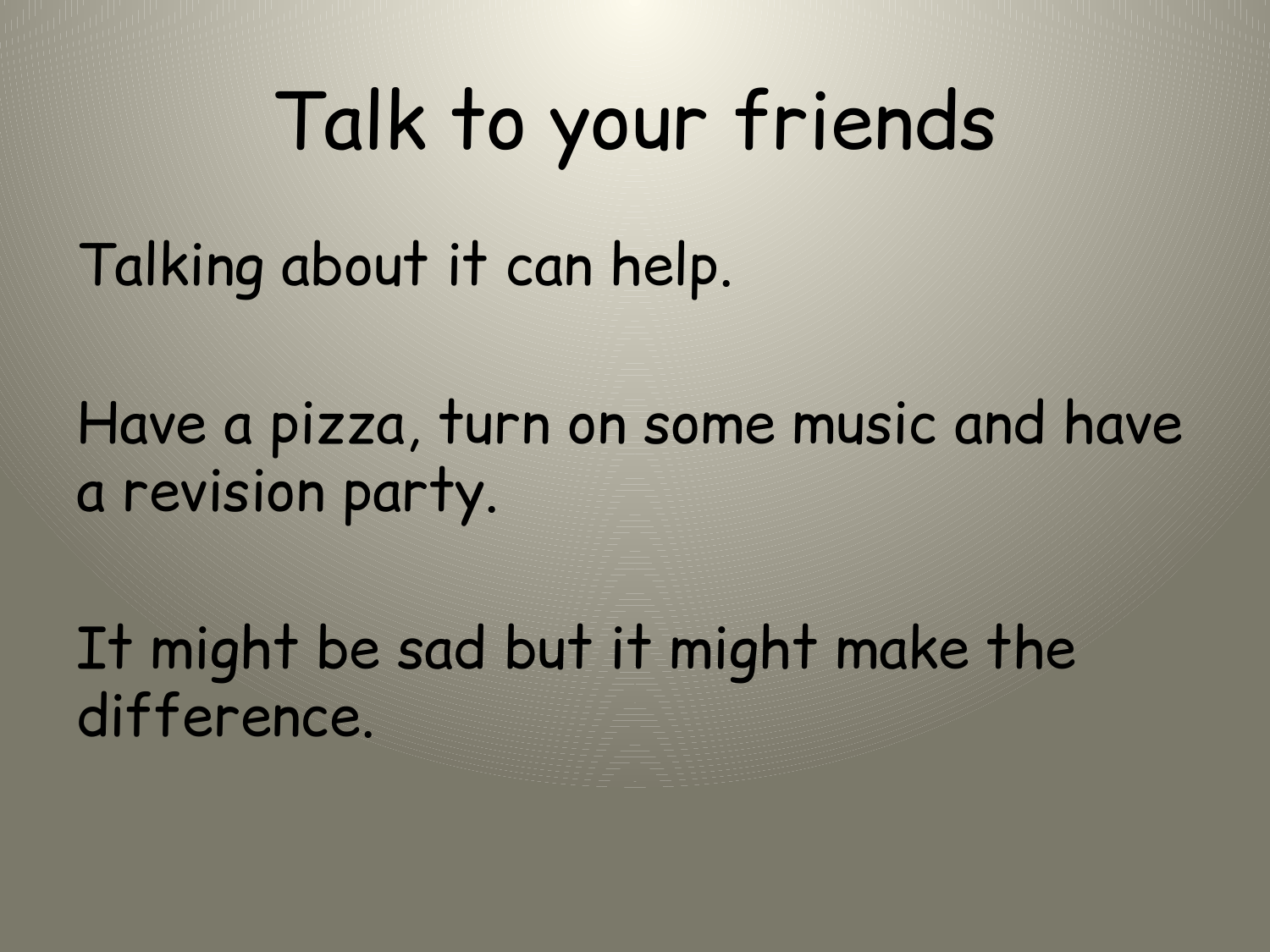

# Talk to your friends
Talking about it can help.

Have a pizza, turn on some music and have a revision party.

It might be sad but it might make the difference.